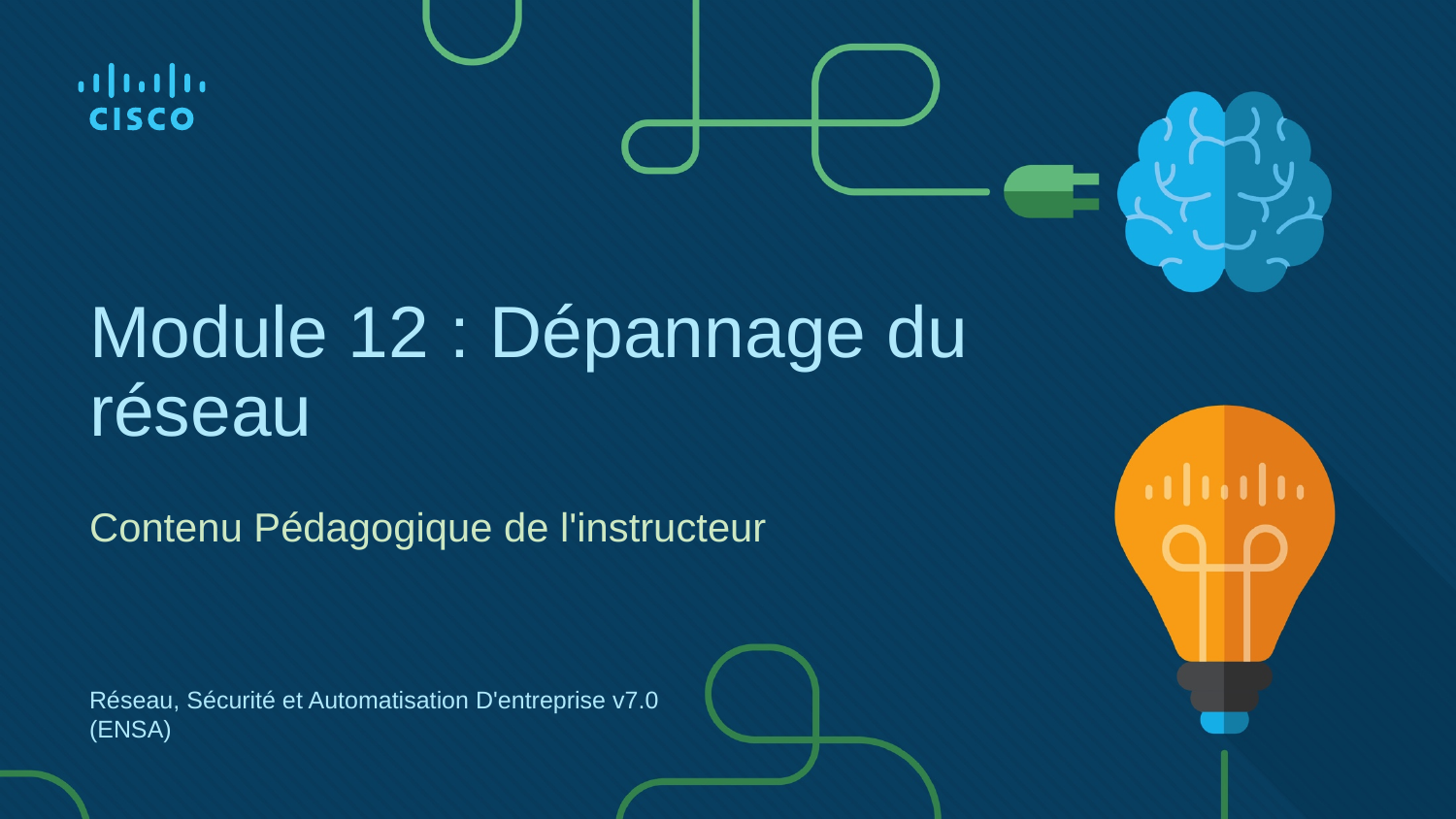

# Module 12 : Dépannage du réseau
Contenu Pédagogique de l'instructeur
Réseau, Sécurité et Automatisation D'entreprise v7.0 (ENSA)